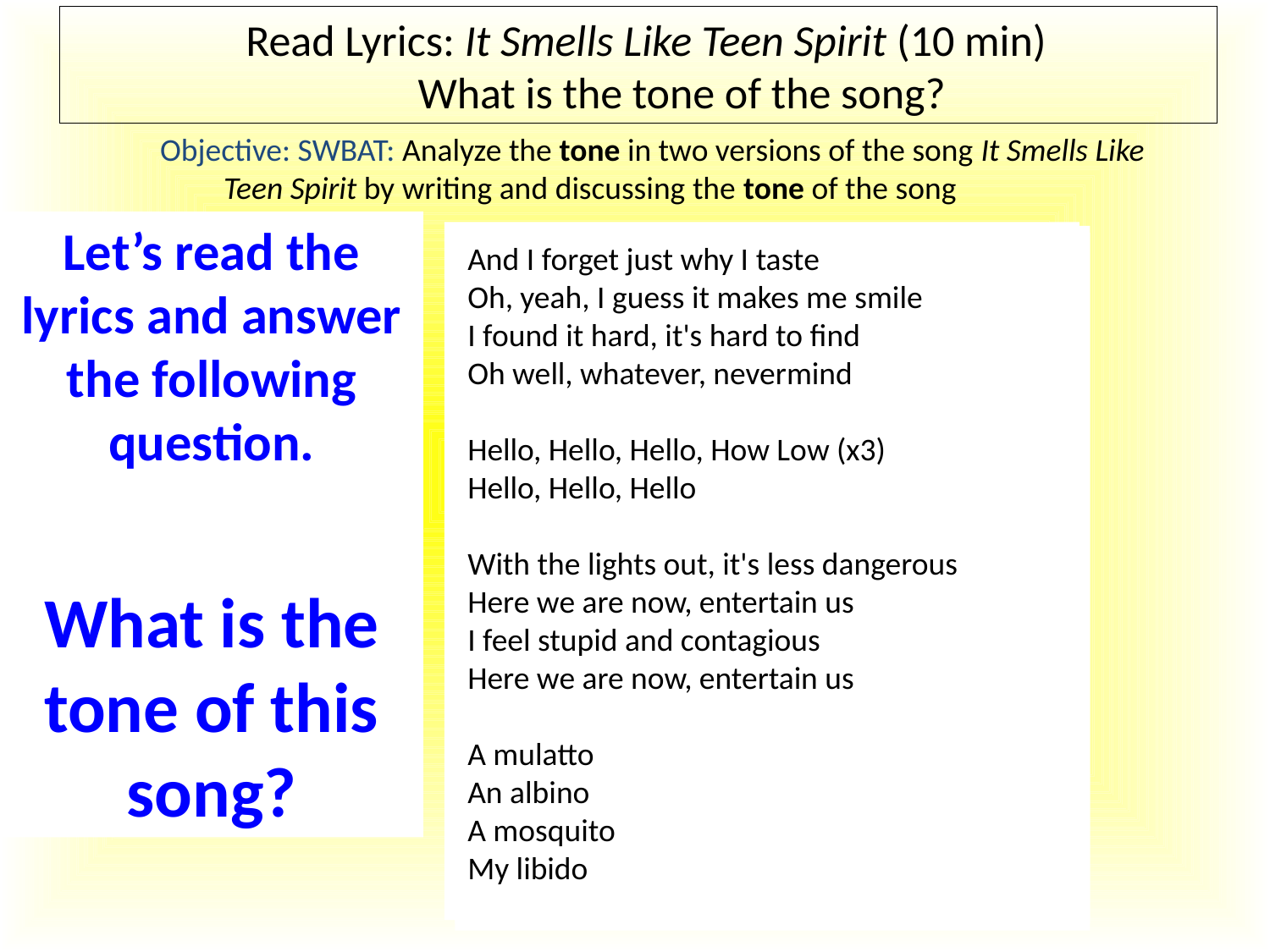

# Read Lyrics: It Smells Like Teen Spirit (10 min) What is the tone of the song?
Objective: SWBAT: Analyze the tone in two versions of the song It Smells Like Teen Spirit by writing and discussing the tone of the song

Let’s read the lyrics and answer the following question.

What is the tone of this song?
Load up on guns, bring your friends
It's fun to lose and to pretend
She's overboard and self-assured
Oh, no, I know a dirty word

Hello, Hello, Hello, How Low (x3)
Hello, Hello, Hello

With the lights out, it's less dangerous
Here we are now, entertain us
I feel stupid and contagious
Here we are now, entertain us

A mulatto
An albino
A mosquito
My libido
Yeah
I'm worse at what I do best
And for this gift I feel blessed
Our little group (tribe) has always been
And always will until the end

Hello, Hello, Hello, How Low (x3)
Hello, Hello, Hello

With the lights out, it's less dangerous
Here we are now, entertain us
I feel stupid and contagious
Here we are now, entertain us

A mulatto
An albino
A mosquito
My libido
Yeah
And I forget just why I taste
Oh, yeah, I guess it makes me smile
I found it hard, it's hard to find
Oh well, whatever, nevermind

Hello, Hello, Hello, How Low (x3)
Hello, Hello, Hello

With the lights out, it's less dangerous
Here we are now, entertain us
I feel stupid and contagious
Here we are now, entertain us

A mulatto
An albino
A mosquito
My libido